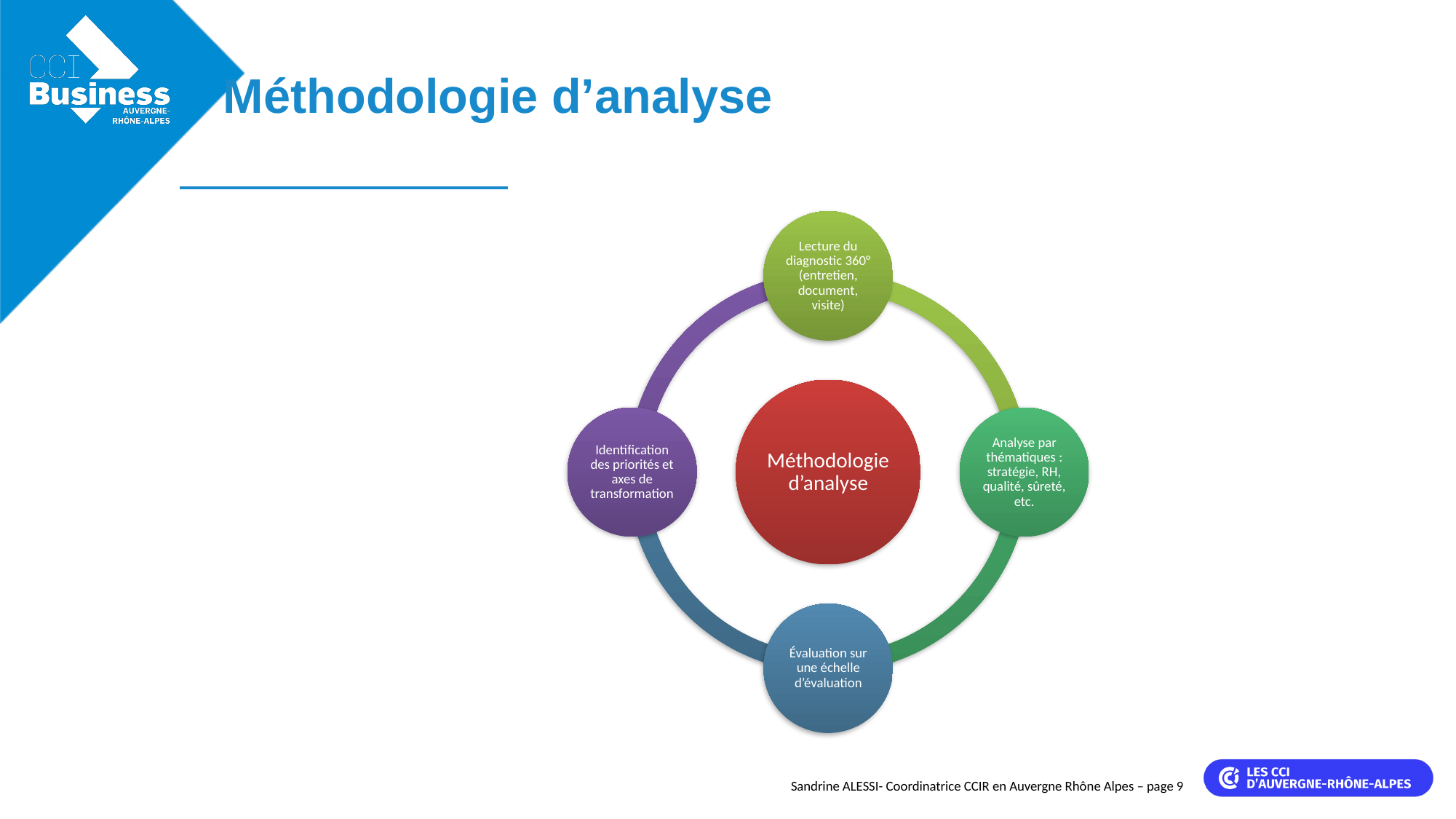

Méthodologie d’analyse
Méthodologie d’analyse
Lecture du diagnostic 360° (entretien, document, visite)
Analyse par thématiques : stratégie, RH, qualité, sûreté, etc.
Évaluation sur une échelle d’évaluation
Identification des priorités et axes de transformation

Sandrine ALESSI- Coordinatrice CCIR en Auvergne Rhône Alpes – page 9